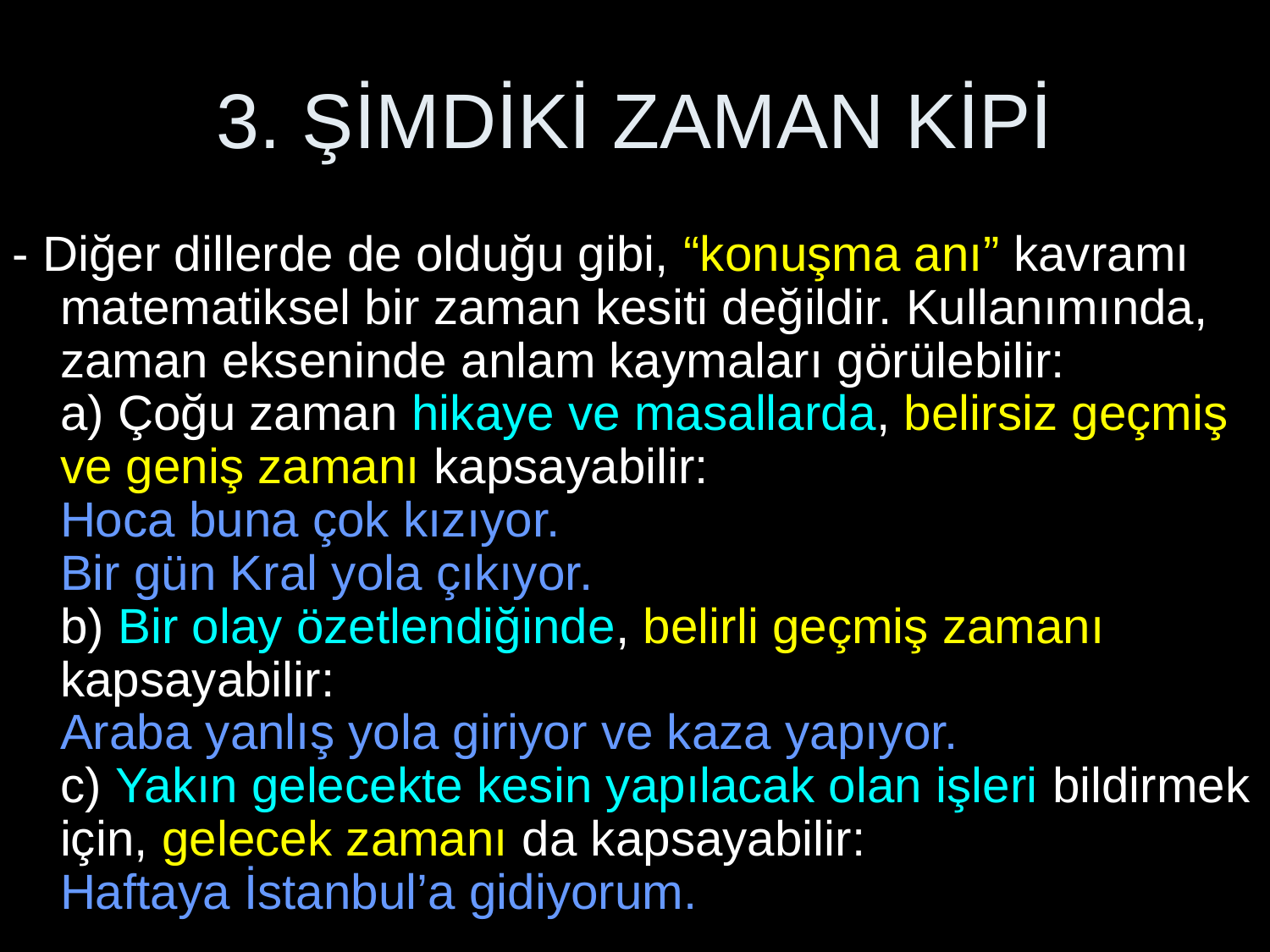

# 3. ŞİMDİKİ ZAMAN KİPİ
- Diğer dillerde de olduğu gibi, “konuşma anı” kavramı matematiksel bir zaman kesiti değildir. Kullanımında, zaman ekseninde anlam kaymaları görülebilir:
a) Çoğu zaman hikaye ve masallarda, belirsiz geçmiş ve geniş zamanı kapsayabilir:
Hoca buna çok kızıyor.
Bir gün Kral yola çıkıyor.
b) Bir olay özetlendiğinde, belirli geçmiş zamanı kapsayabilir:
Araba yanlış yola giriyor ve kaza yapıyor.
c) Yakın gelecekte kesin yapılacak olan işleri bildirmek için, gelecek zamanı da kapsayabilir:
Haftaya İstanbul’a gidiyorum.